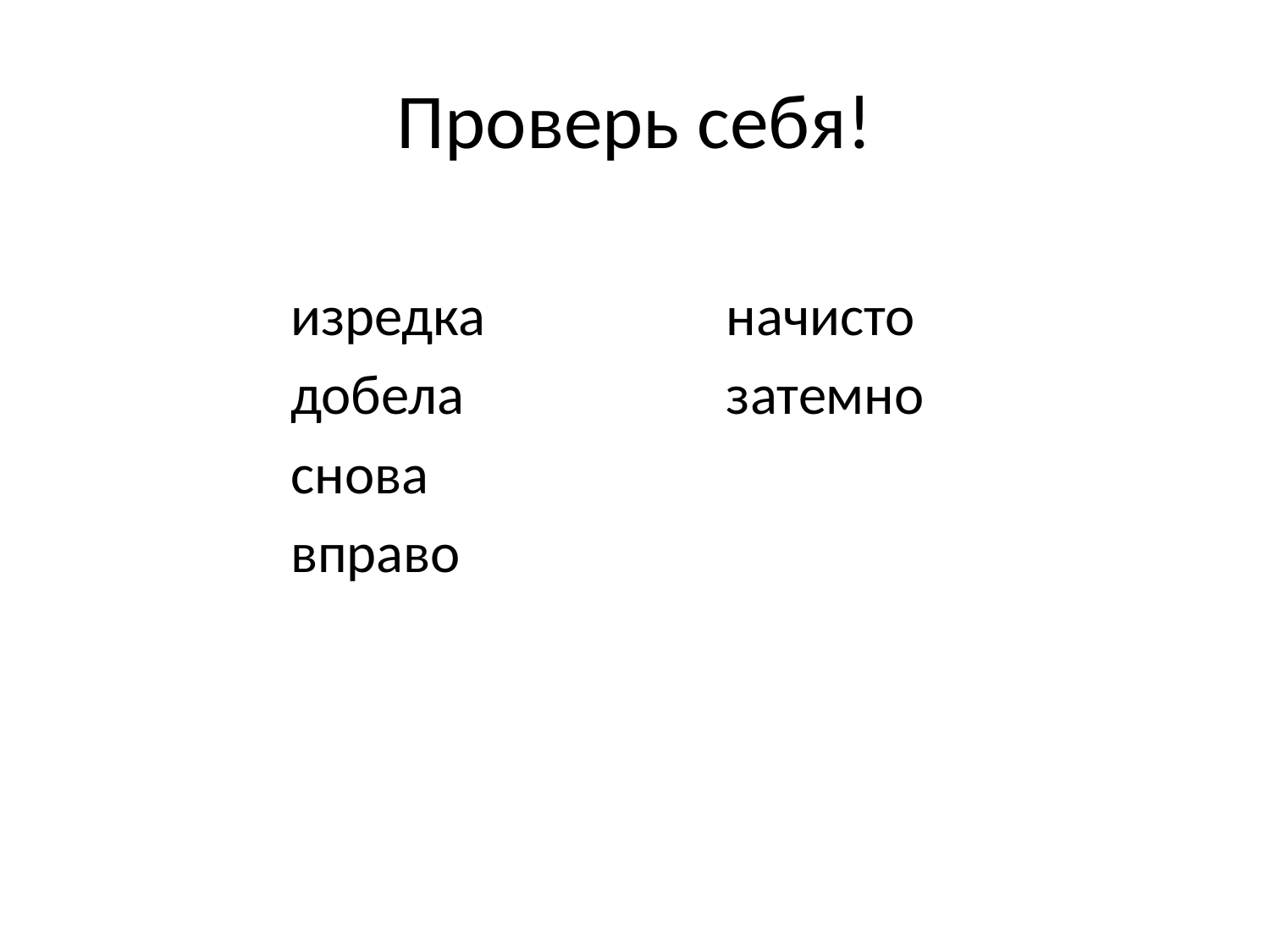

# Проверь себя!
изредка
добела
снова
вправо
начисто
затемно